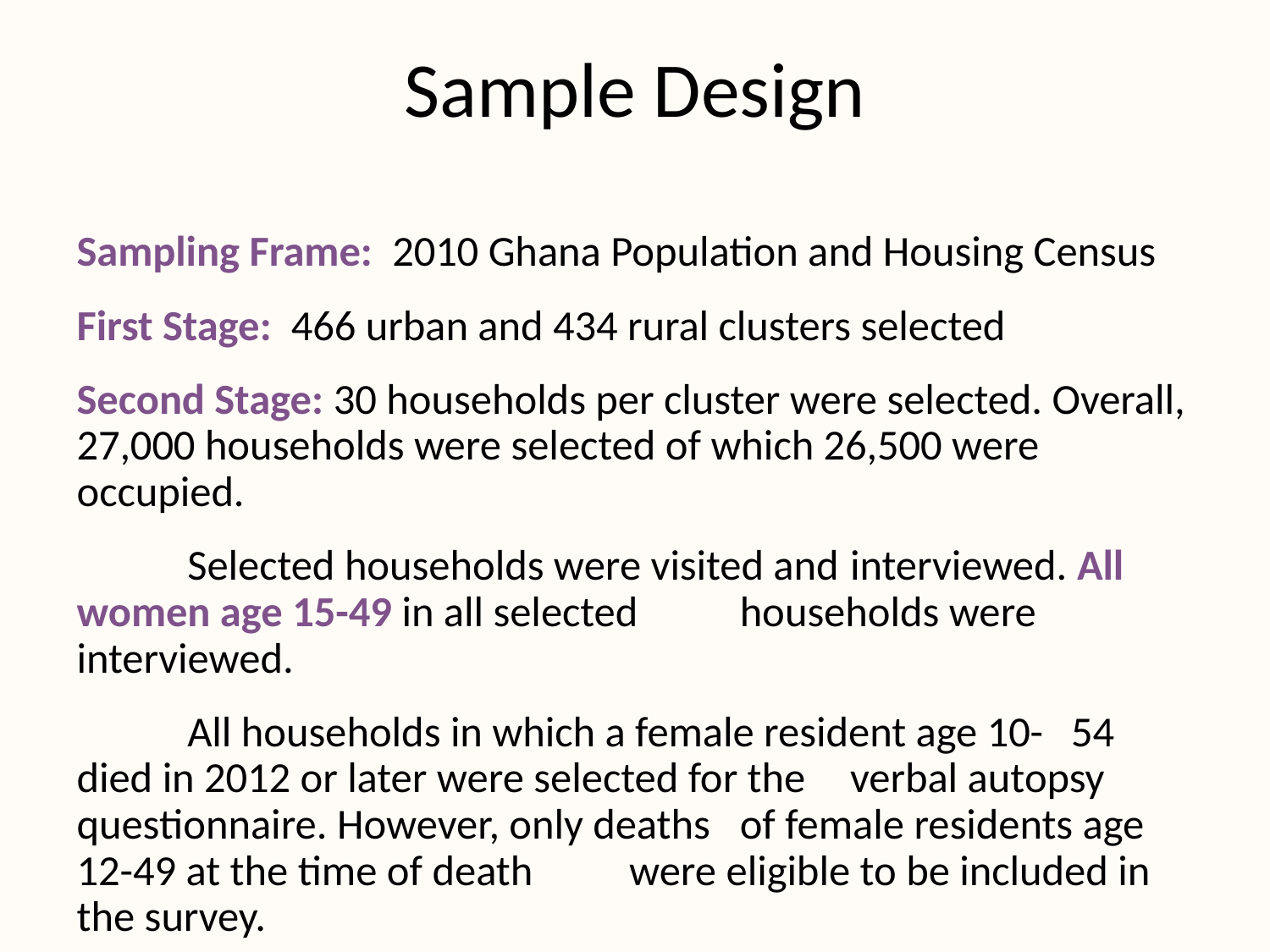

# Sample Design
Sampling Frame:  2010 Ghana Population and Housing Census
First Stage:  466 urban and 434 rural clusters selected
Second Stage: 30 households per cluster were selected. Overall, 27,000 households were selected of which 26,500 were occupied.
	Selected households were visited and 	interviewed. All women age 15-49 in all selected 	households were interviewed.
	All households in which a female resident age 10-	54 died in 2012 or later were selected for the 	verbal autopsy questionnaire. However, only deaths 	of female residents age 12-49 at the time of death 	were eligible to be included in the survey.